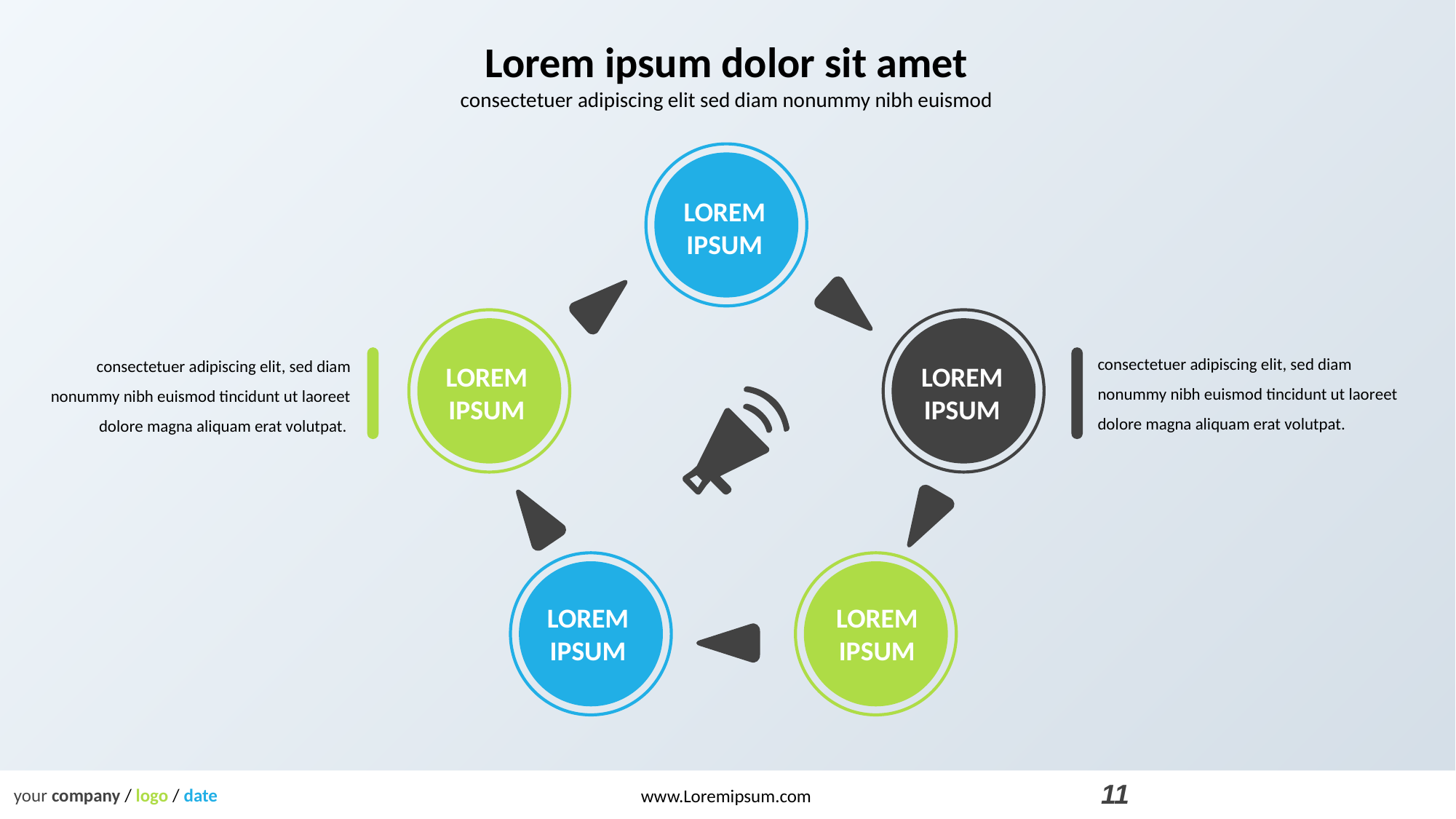

Lorem ipsum dolor sit amet
consectetuer adipiscing elit sed diam nonummy nibh euismod

LOREM
IPSUM

consectetuer adipiscing elit, sed diam nonummy nibh euismod tincidunt ut laoreet dolore magna aliquam erat volutpat.
consectetuer adipiscing elit, sed diam nonummy nibh euismod tincidunt ut laoreet dolore magna aliquam erat volutpat.
LOREM
IPSUM
LOREM
IPSUM

LOREM
IPSUM
LOREM
IPSUM

11
your company / logo / date
www.Loremipsum.com